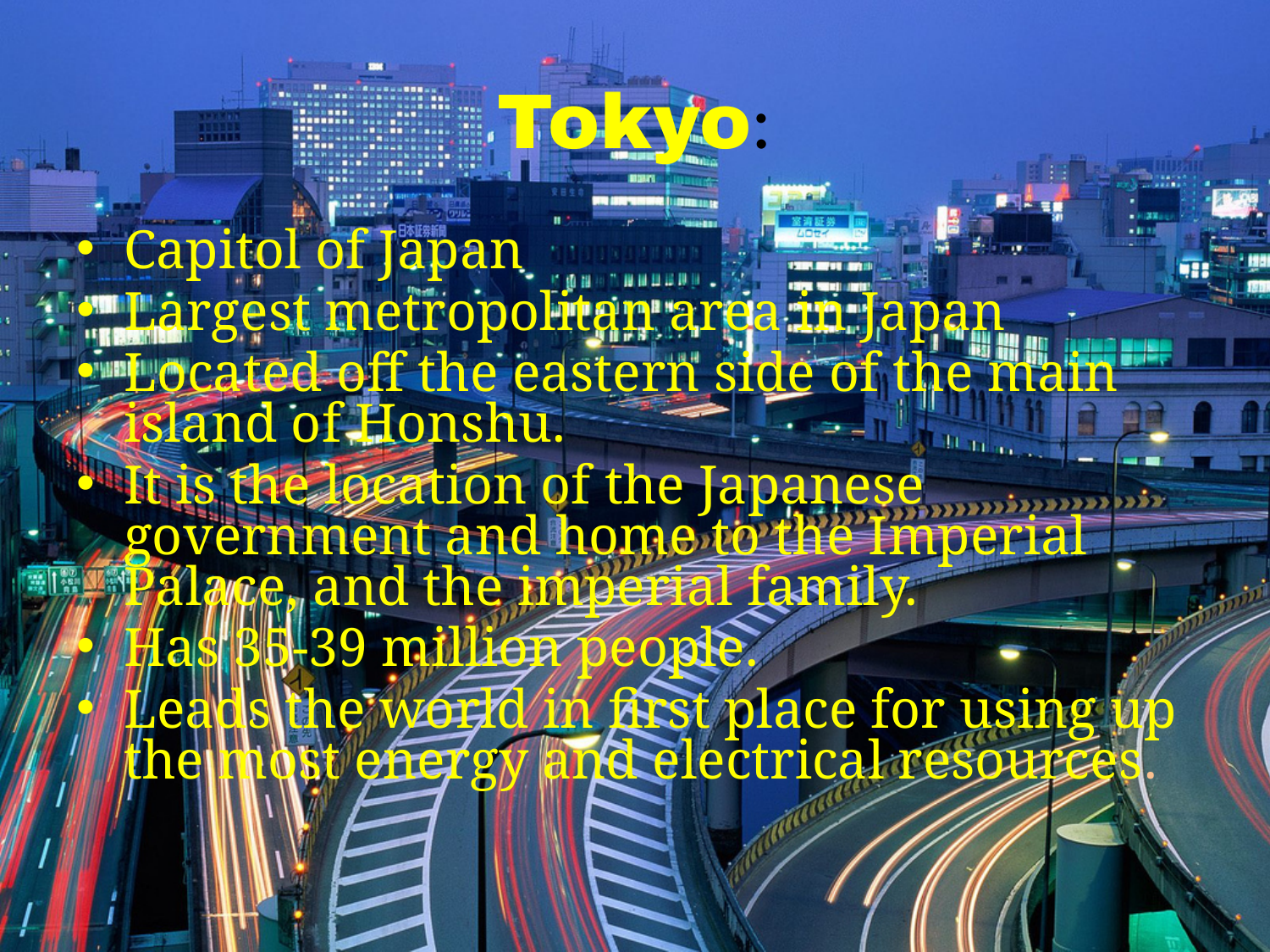

# Tokyo:
Capitol of Japan
Largest metropolitan area in Japan
Located off the eastern side of the main island of Honshu.
It is the location of the Japanese government and home to the Imperial Palace, and the imperial family.
Has 35-39 million people.
Leads the world in first place for using up the most energy and electrical resources.